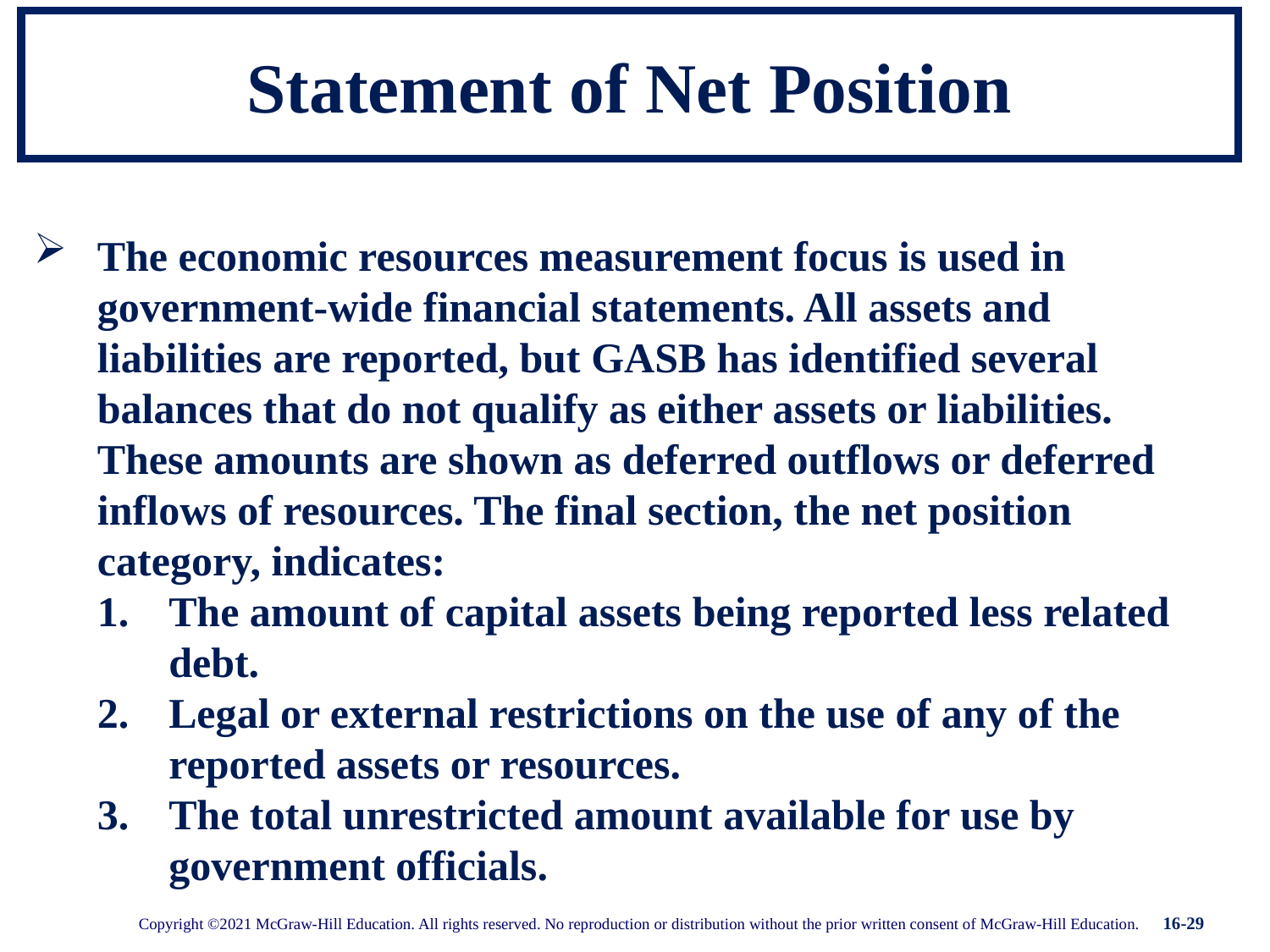

# Statement of Net Position
The economic resources measurement focus is used in government-wide financial statements. All assets and liabilities are reported, but GASB has identified several balances that do not qualify as either assets or liabilities. These amounts are shown as deferred outflows or deferred inflows of resources. The final section, the net position category, indicates:
The amount of capital assets being reported less related debt.
Legal or external restrictions on the use of any of the reported assets or resources.
The total unrestricted amount available for use by government officials.

16-29
Copyright ©2021 McGraw-Hill Education. All rights reserved. No reproduction or distribution without the prior written consent of McGraw-Hill Education.